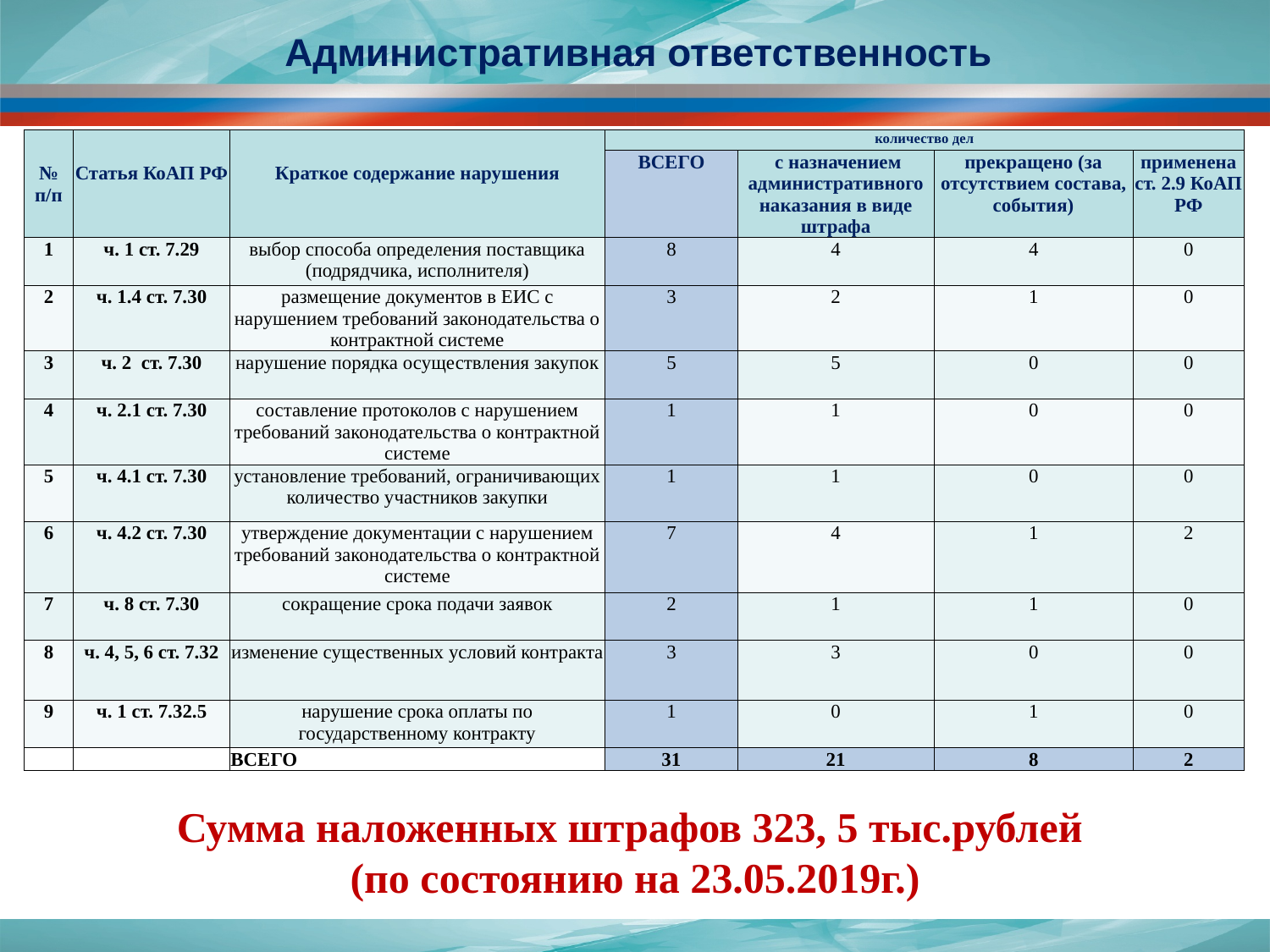

# Административная ответственность
| № п/п | Статья КоАП РФ | Краткое содержание нарушения | количество дел |  |  |  |
| --- | --- | --- | --- | --- | --- | --- |
|  |  |  | ВСЕГО | с назначением административного наказания в виде штрафа | прекращено (за отсутствием состава, события) | применена ст. 2.9 КоАП РФ |
| 1 | ч. 1 ст. 7.29 | выбор способа определения поставщика (подрядчика, исполнителя) | 8 | 4 | 4 | 0 |
| 2 | ч. 1.4 ст. 7.30 | размещение документов в ЕИС с нарушением требований законодательства о контрактной системе | 3 | 2 | 1 | 0 |
| 3 | ч. 2 ст. 7.30 | нарушение порядка осуществления закупок | 5 | 5 | 0 | 0 |
| 4 | ч. 2.1 ст. 7.30 | составление протоколов с нарушением требований законодательства о контрактной системе | 1 | 1 | 0 | 0 |
| 5 | ч. 4.1 ст. 7.30 | установление требований, ограничивающих количество участников закупки | 1 | 1 | 0 | 0 |
| 6 | ч. 4.2 ст. 7.30 | утверждение документации с нарушением требований законодательства о контрактной системе | 7 | 4 | 1 | 2 |
| 7 | ч. 8 ст. 7.30 | сокращение срока подачи заявок | 2 | 1 | 1 | 0 |
| 8 | ч. 4, 5, 6 ст. 7.32 | изменение существенных условий контракта | 3 | 3 | 0 | 0 |
| 9 | ч. 1 ст. 7.32.5 | нарушение срока оплаты по государственному контракту | 1 | 0 | 1 | 0 |
|  |  | ВСЕГО | 31 | 21 | 8 | 2 |
Сумма наложенных штрафов 323, 5 тыс.рублей
(по состоянию на 23.05.2019г.)